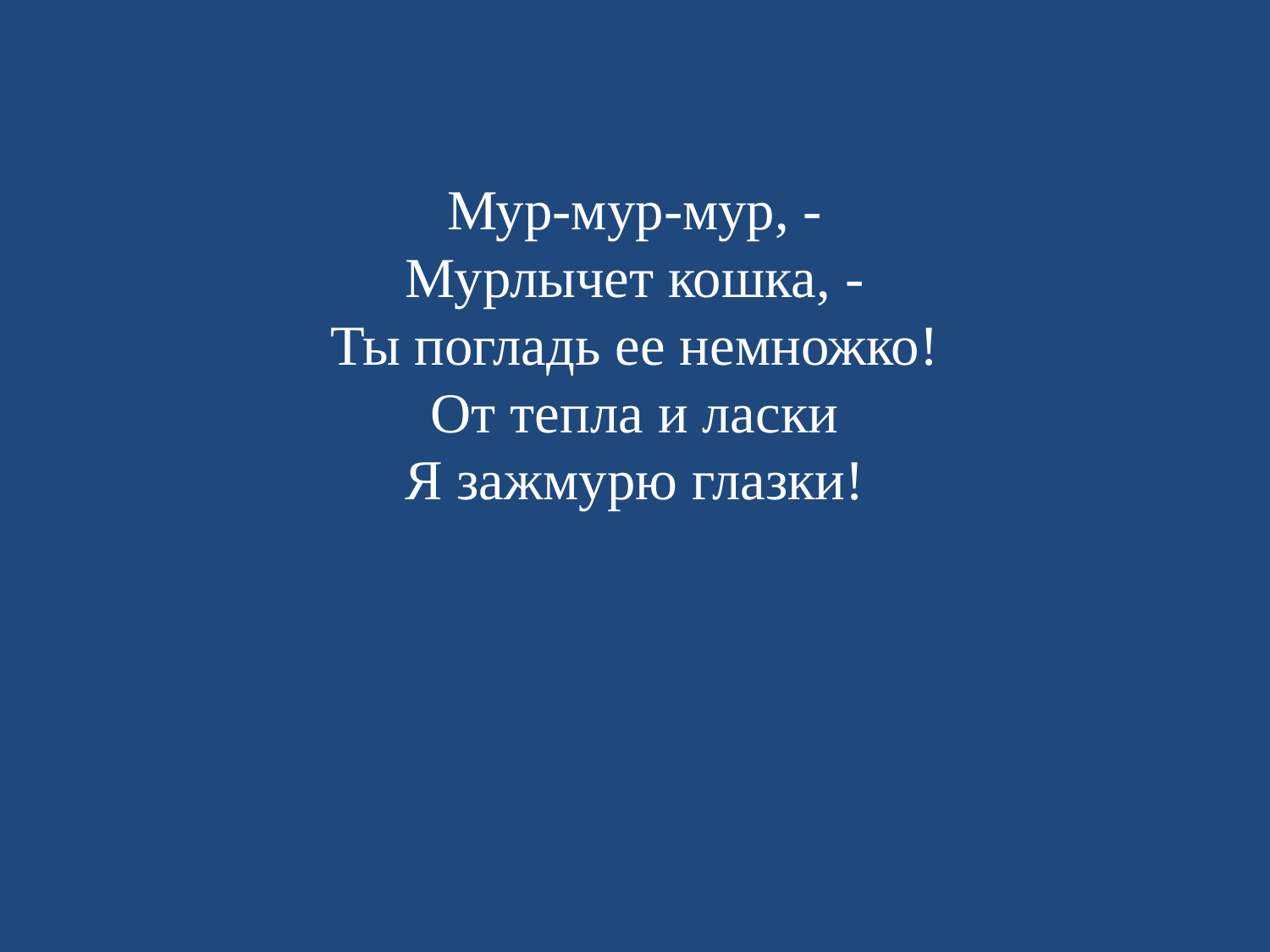

Мур-мур-мур, -
Мурлычет кошка, -
Ты погладь ее немножко!
От тепла и ласки
Я зажмурю глазки!